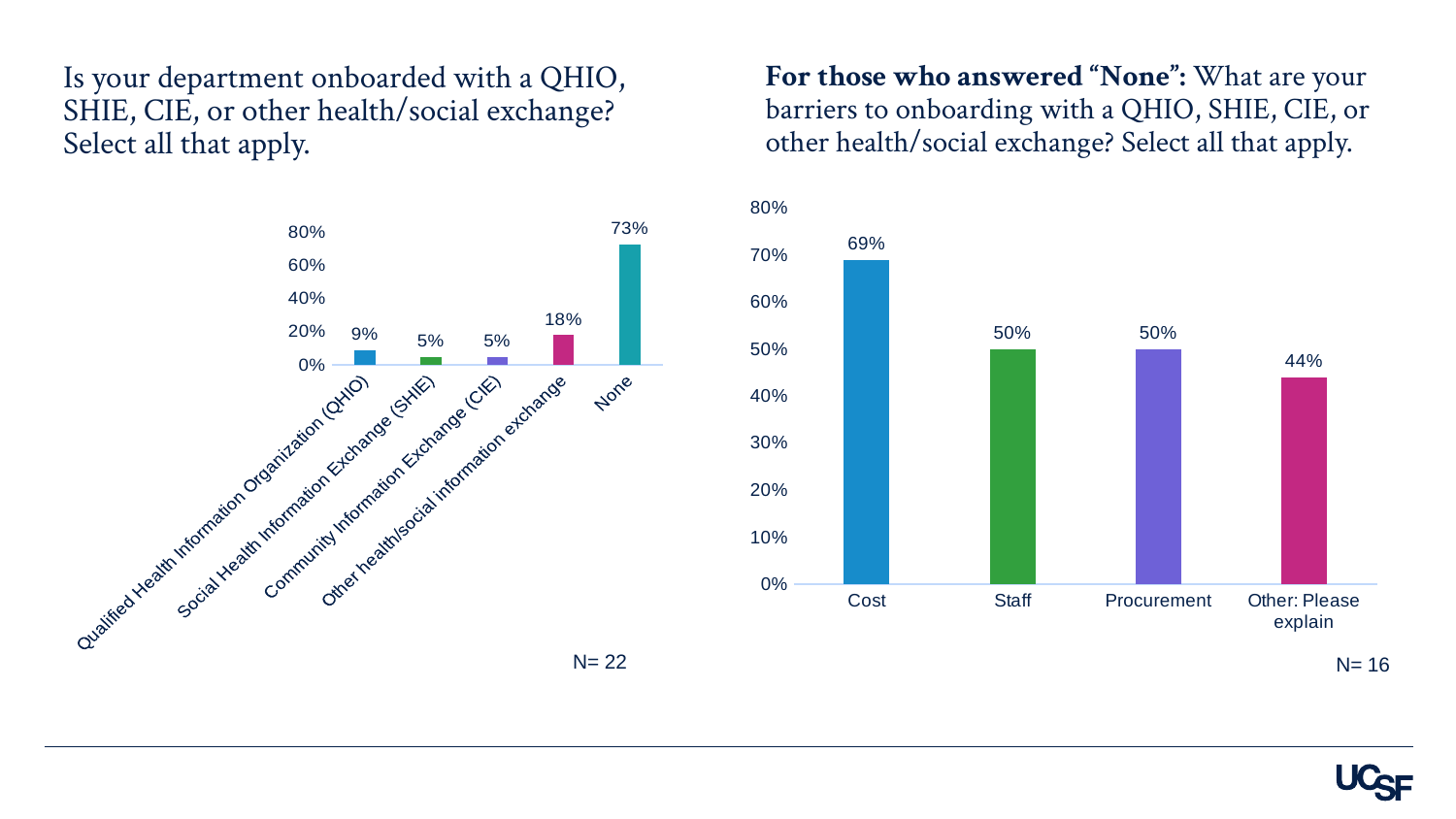

For those who answered “None”: What are your barriers to onboarding with a QHIO, SHIE, CIE, or other health/social exchange? Select all that apply.
Is your department onboarded with a QHIO, SHIE, CIE, or other health/social exchange? Select all that apply.

### Chart

| Category |  |
|---|---|
| Cost | 0.69 |
| Staff | 0.5 |
| Procurement | 0.5 |
| Other: Please explain | 0.44 |

### Chart

| Category |  |
|---|---|
| Qualified Health Information Organization (QHIO) | 0.09 |
| Social Health Information Exchange (SHIE) | 0.05 |
| Community Information Exchange (CIE) | 0.05 |
| Other health/social information exchange | 0.18 |
| None | 0.73 |
N= 22
N= 16